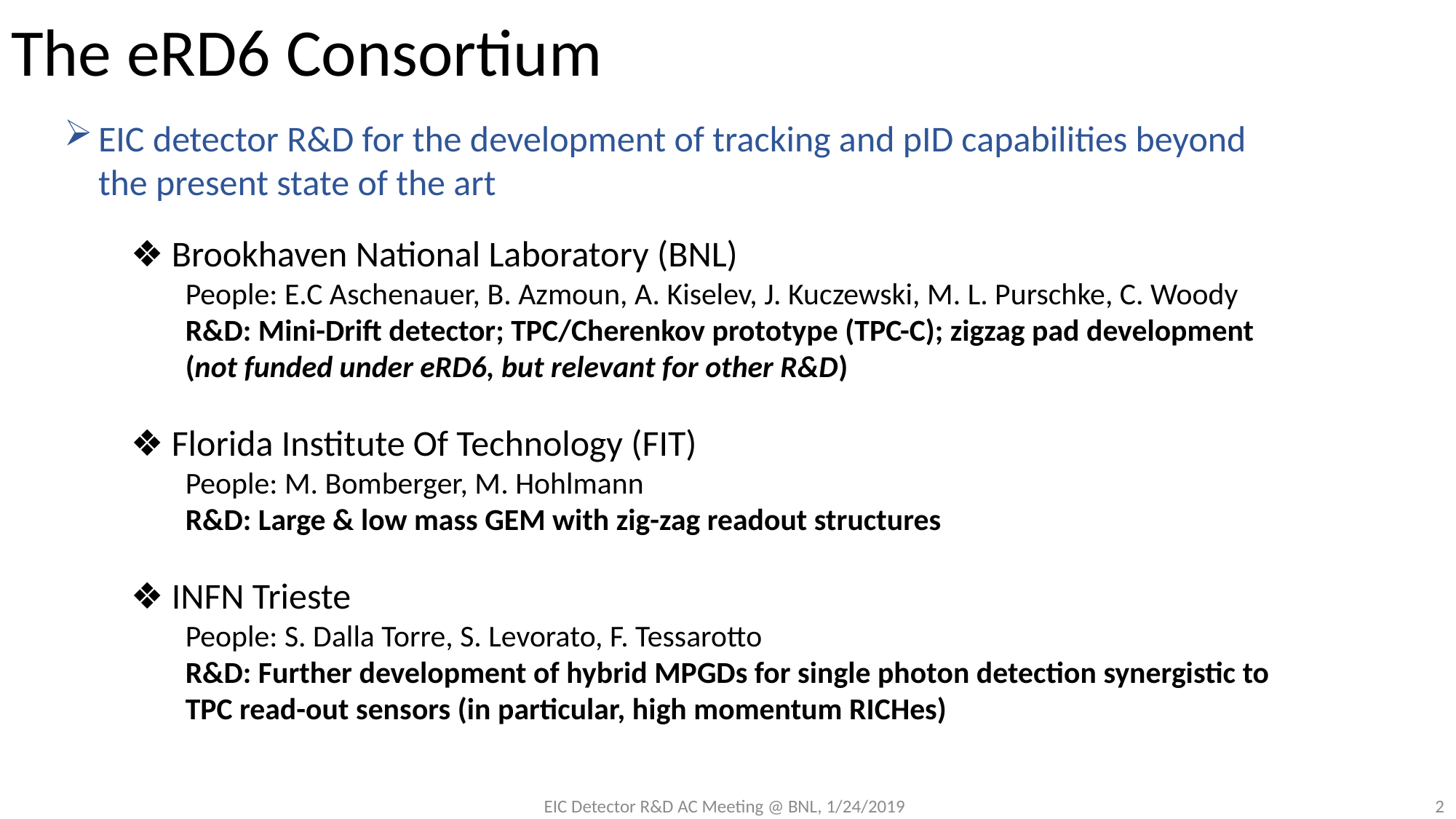

# The eRD6 Consortium
EIC detector R&D for the development of tracking and pID capabilities beyond the present state of the art
❖ Brookhaven National Laboratory (BNL)
People: E.C Aschenauer, B. Azmoun, A. Kiselev, J. Kuczewski, M. L. Purschke, C. Woody
R&D: Mini-Drift detector; TPC/Cherenkov prototype (TPC-C); zigzag pad development (not funded under eRD6, but relevant for other R&D)

❖ Florida Institute Of Technology (FIT)
People: M. Bomberger, M. Hohlmann
R&D: Large & low mass GEM with zig-zag readout structures

❖ INFN Trieste
People: S. Dalla Torre, S. Levorato, F. Tessarotto
R&D: Further development of hybrid MPGDs for single photon detection synergistic to TPC read-out sensors (in particular, high momentum RICHes)
2
EIC Detector R&D AC Meeting @ BNL, 1/24/2019